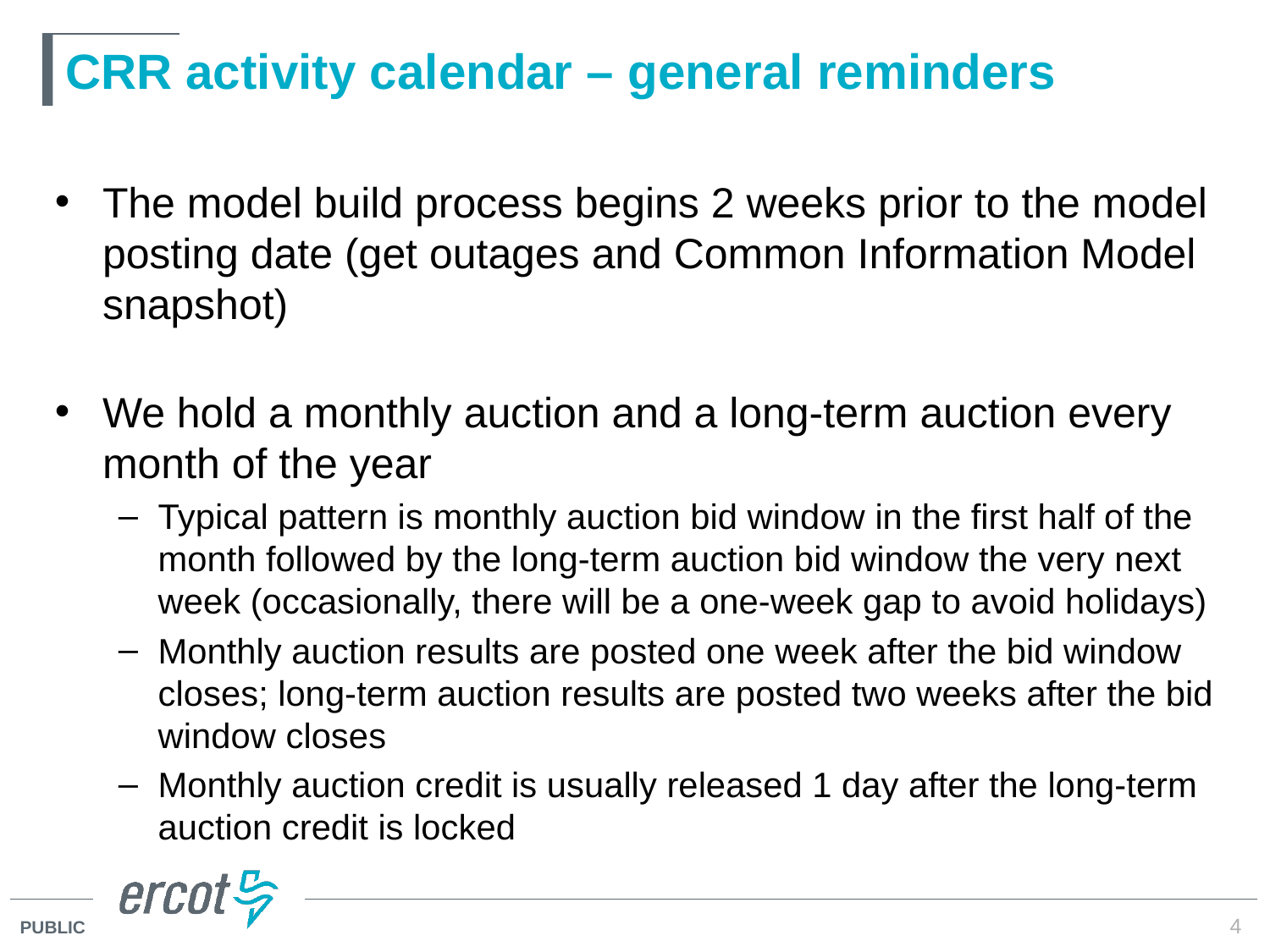

# CRR activity calendar – general reminders
The model build process begins 2 weeks prior to the model posting date (get outages and Common Information Model snapshot)

We hold a monthly auction and a long-term auction every month of the year
Typical pattern is monthly auction bid window in the first half of the month followed by the long-term auction bid window the very next week (occasionally, there will be a one-week gap to avoid holidays)
Monthly auction results are posted one week after the bid window closes; long-term auction results are posted two weeks after the bid window closes
Monthly auction credit is usually released 1 day after the long-term auction credit is locked
4